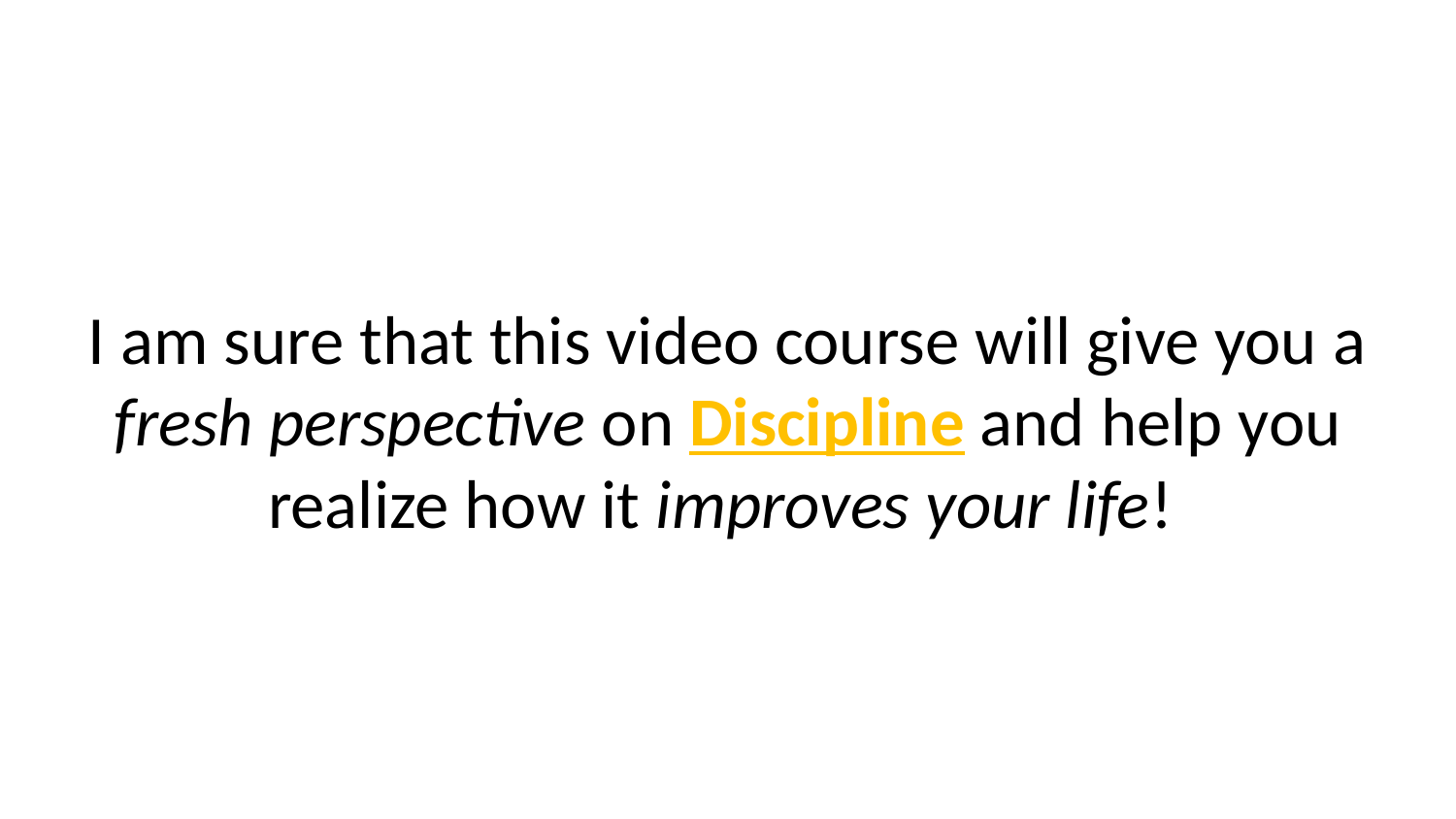

I am sure that this video course will give you a fresh perspective on Discipline and help you realize how it improves your life!